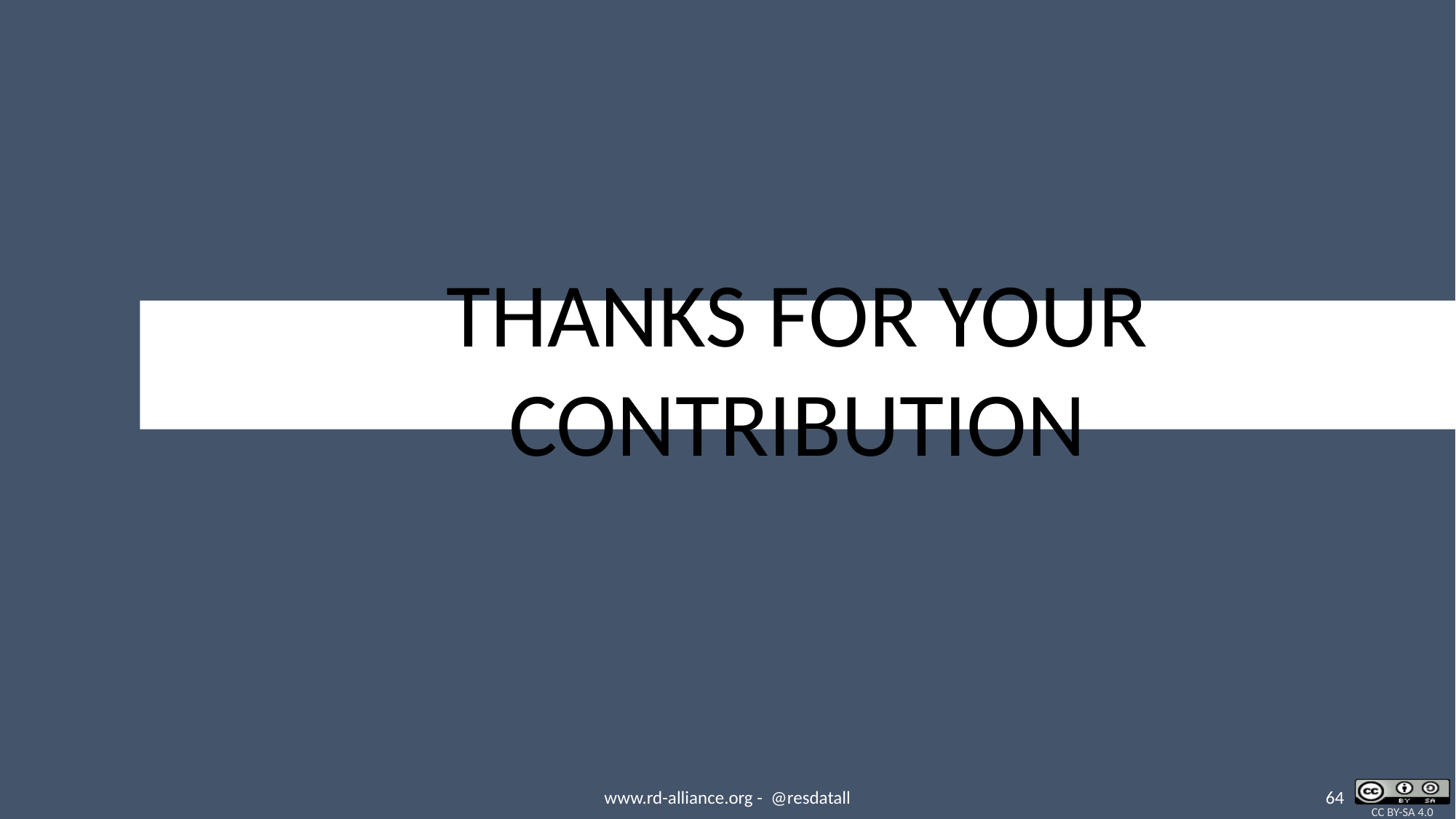

THANKS FOR YOUR CONTRIBUTION
www.rd-alliance.org -  @resdatall
64